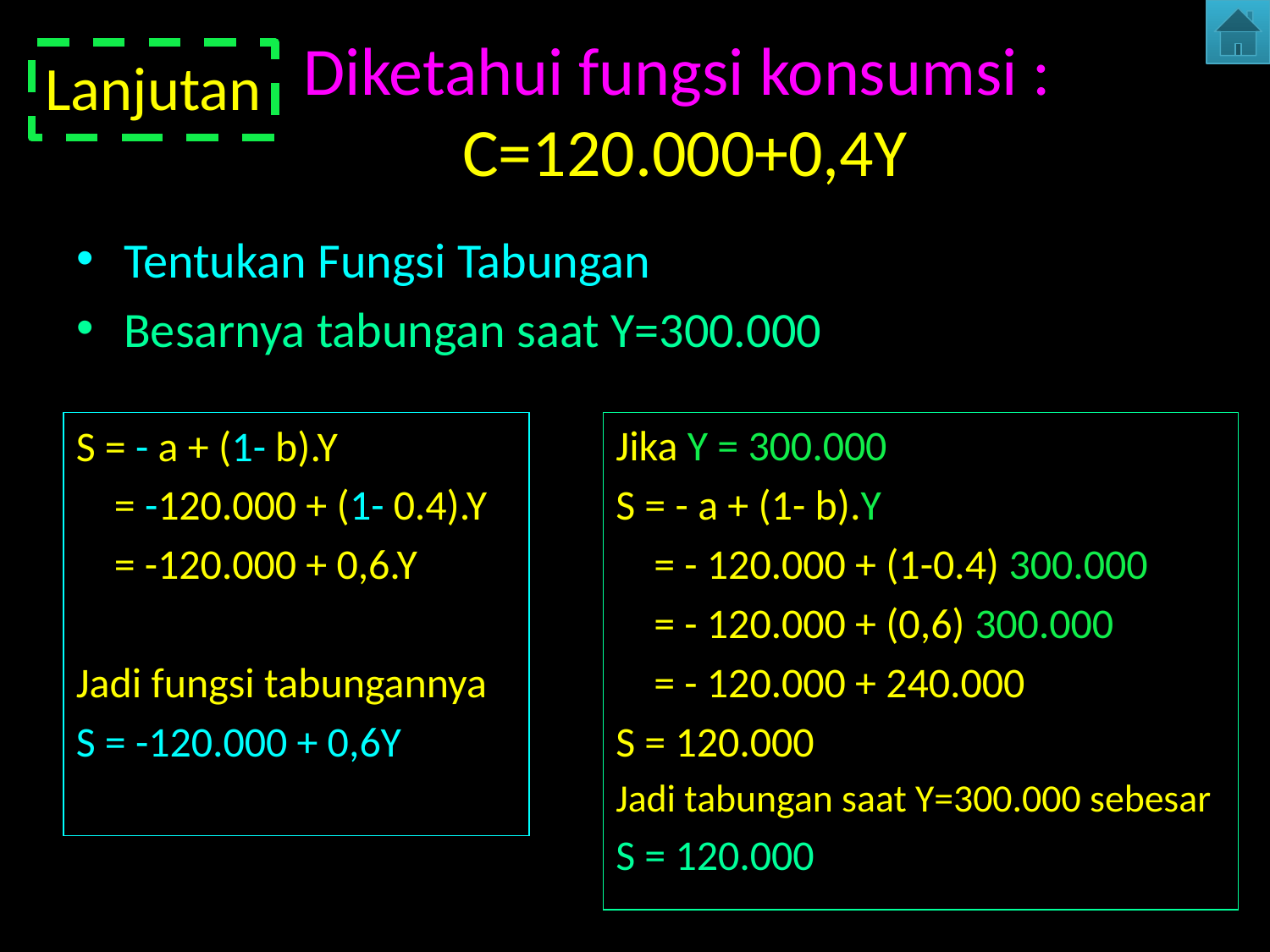

# Diketahui fungsi konsumsi : C=120.000+0,4Y
Lanjutan
Tentukan Fungsi Tabungan
Besarnya tabungan saat Y=300.000

S = - a + (1- b).Y
    = -120.000 + (1- 0.4).Y
    = -120.000 + 0,6.Y

Jadi fungsi tabungannya
S = -120.000 + 0,6Y

Jika Y = 300.000
S = - a + (1- b).Y
    = - 120.000 + (1-0.4) 300.000
    = - 120.000 + (0,6) 300.000
    = - 120.000 + 240.000
S = 120.000
Jadi tabungan saat Y=300.000 sebesar
S = 120.000